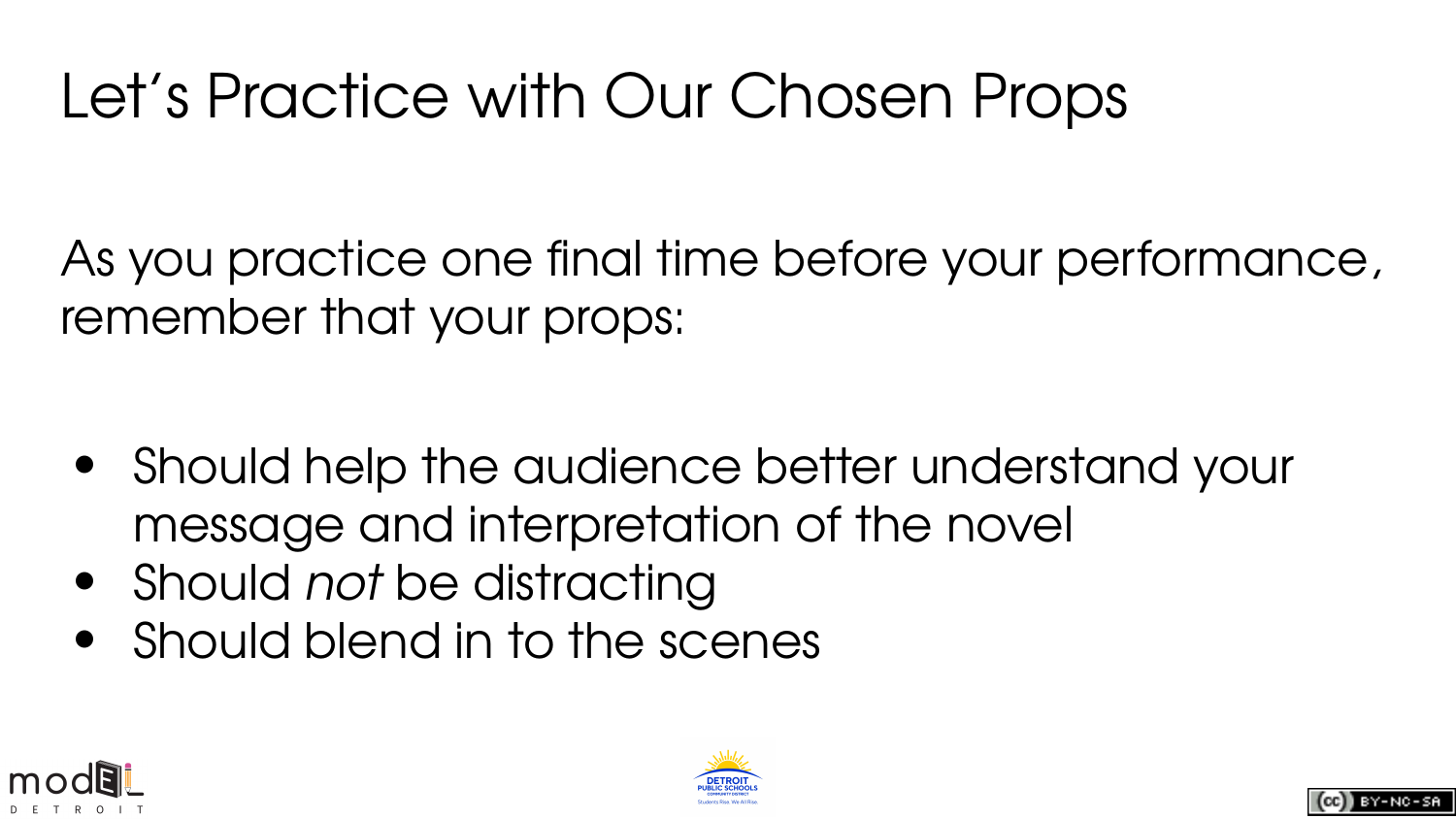

# Let’s Practice with Our Chosen Props
As you practice one final time before your performance, remember that your props:

Should help the audience better understand your message and interpretation of the novel
Should not be distracting
Should blend in to the scenes